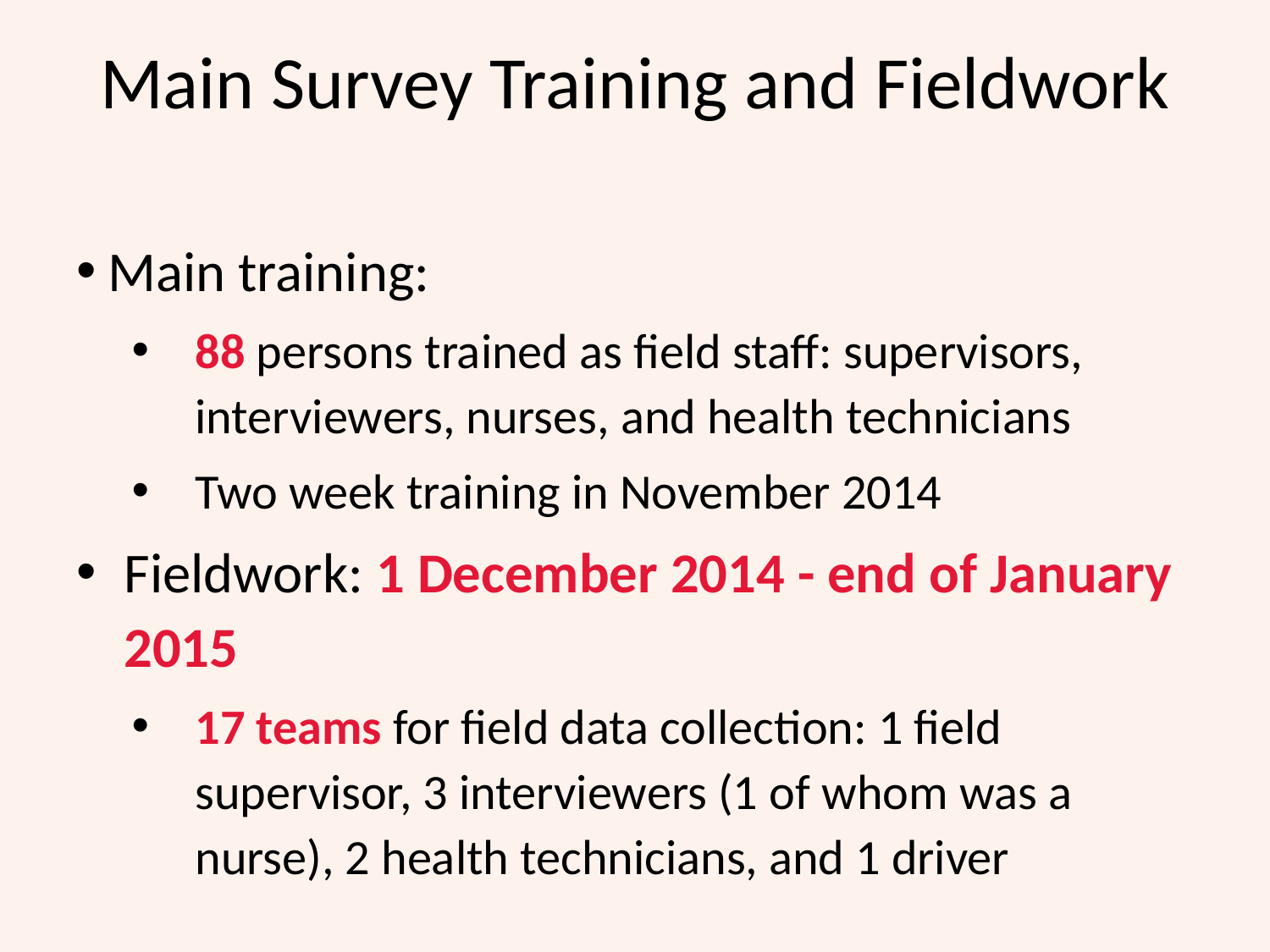

Main Survey Training and Fieldwork
Main training:
88 persons trained as field staff: supervisors, interviewers, nurses, and health technicians
Two week training in November 2014
Fieldwork: 1 December 2014 - end of January 2015
17 teams for field data collection: 1 field supervisor, 3 interviewers (1 of whom was a nurse), 2 health technicians, and 1 driver